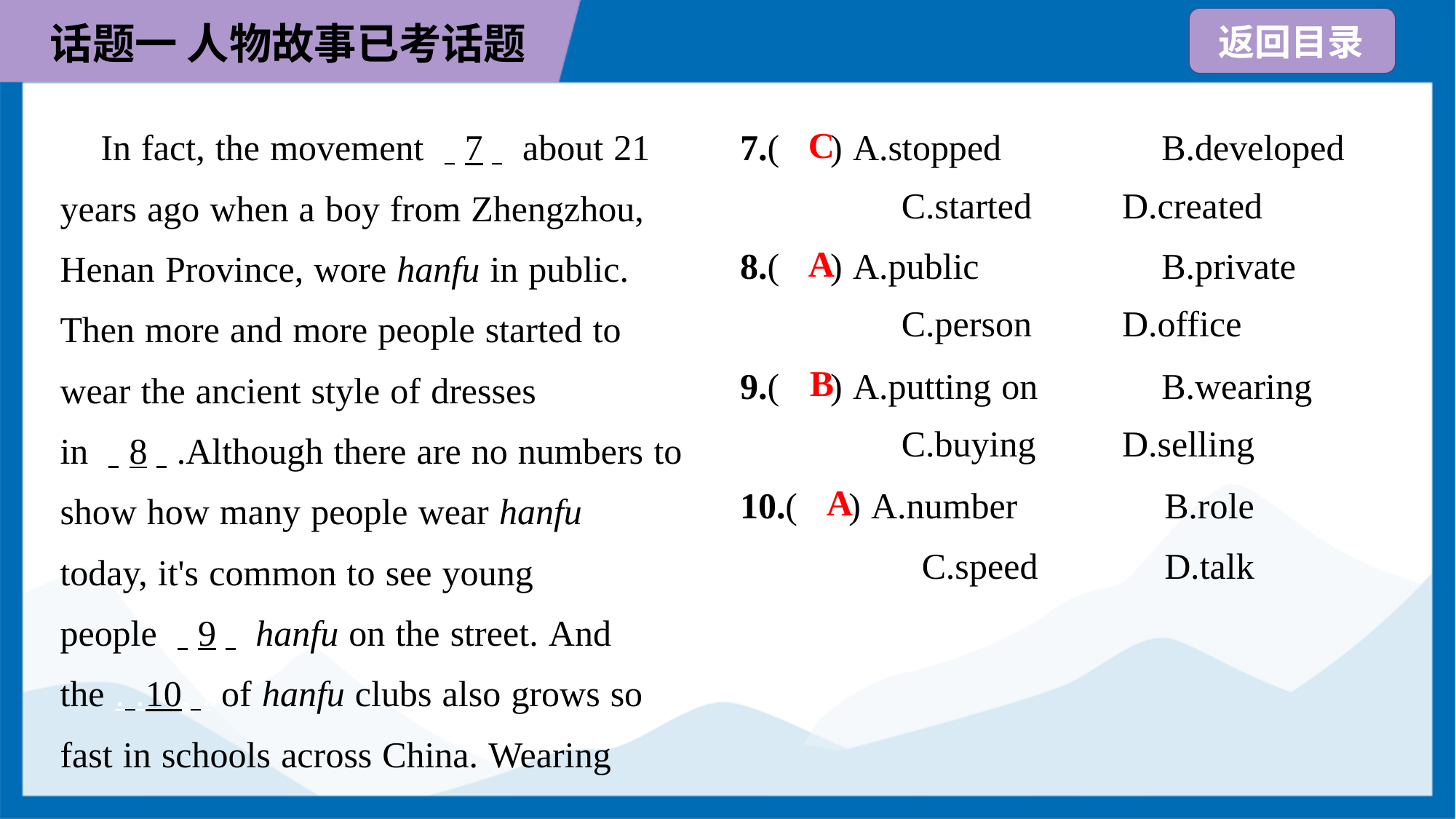

7.(     ) A.stopped	B.developed
C.started	D.created
    In fact, the movement . .7. . about 21
years ago when a boy from Zhengzhou,
Henan Province, wore hanfu in public.
Then more and more people started to
wear the ancient style of dresses
in . .8. ..Although there are no numbers to
show how many people wear hanfu
today, it's common to see young
people . .9. . hanfu on the street. And
the . .10. . of hanfu clubs also grows so
fast in schools across China. Wearing

C
8.(     ) A.public	B.private
C.person	D.office
A
9.(     ) A.putting on	B.wearing
C.buying	D.selling
B
10.(     ) A.number	        B.role
                    C.speed	        D.talk
A